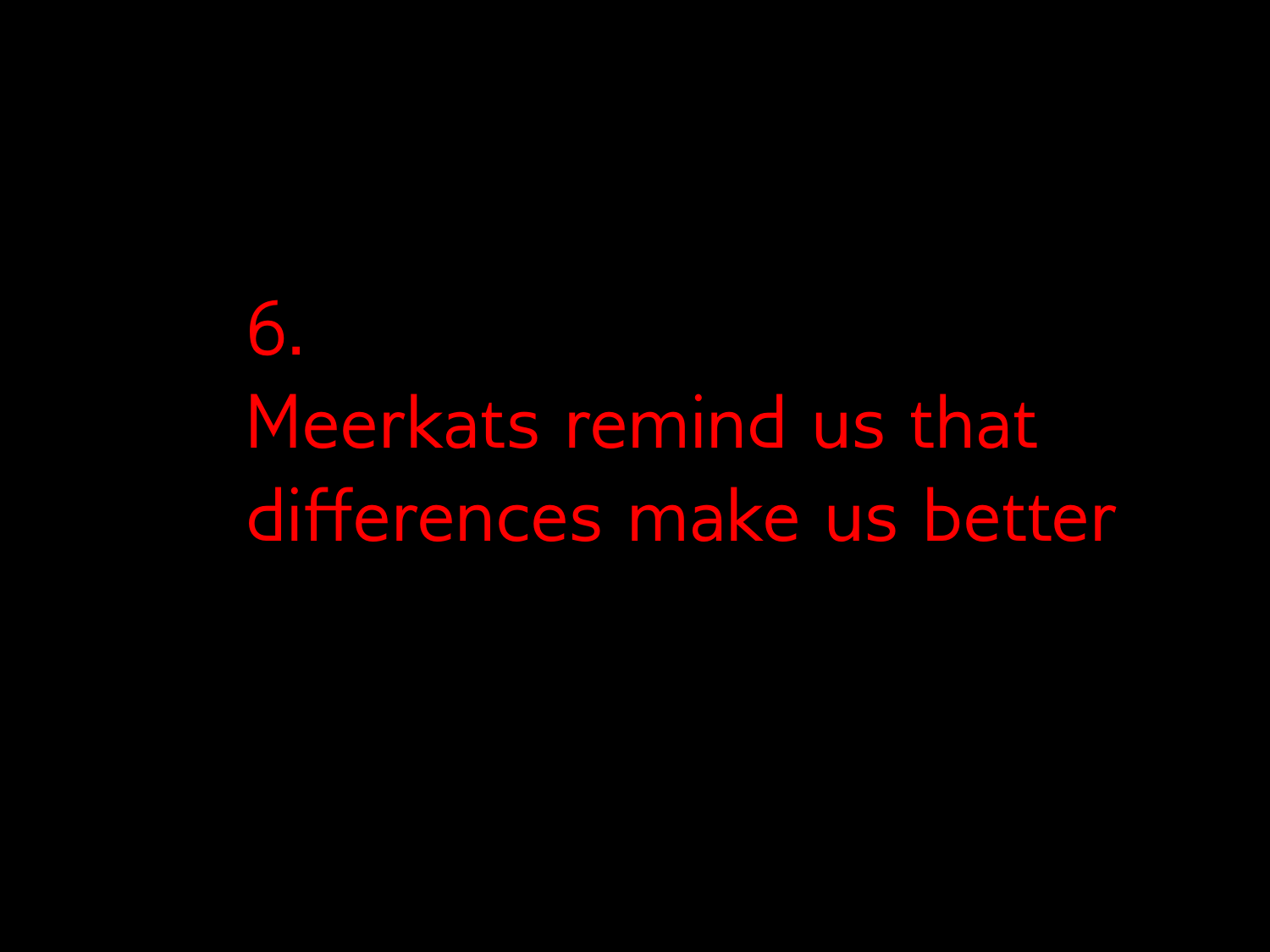

# 6. Meerkats remind us that differences make us better